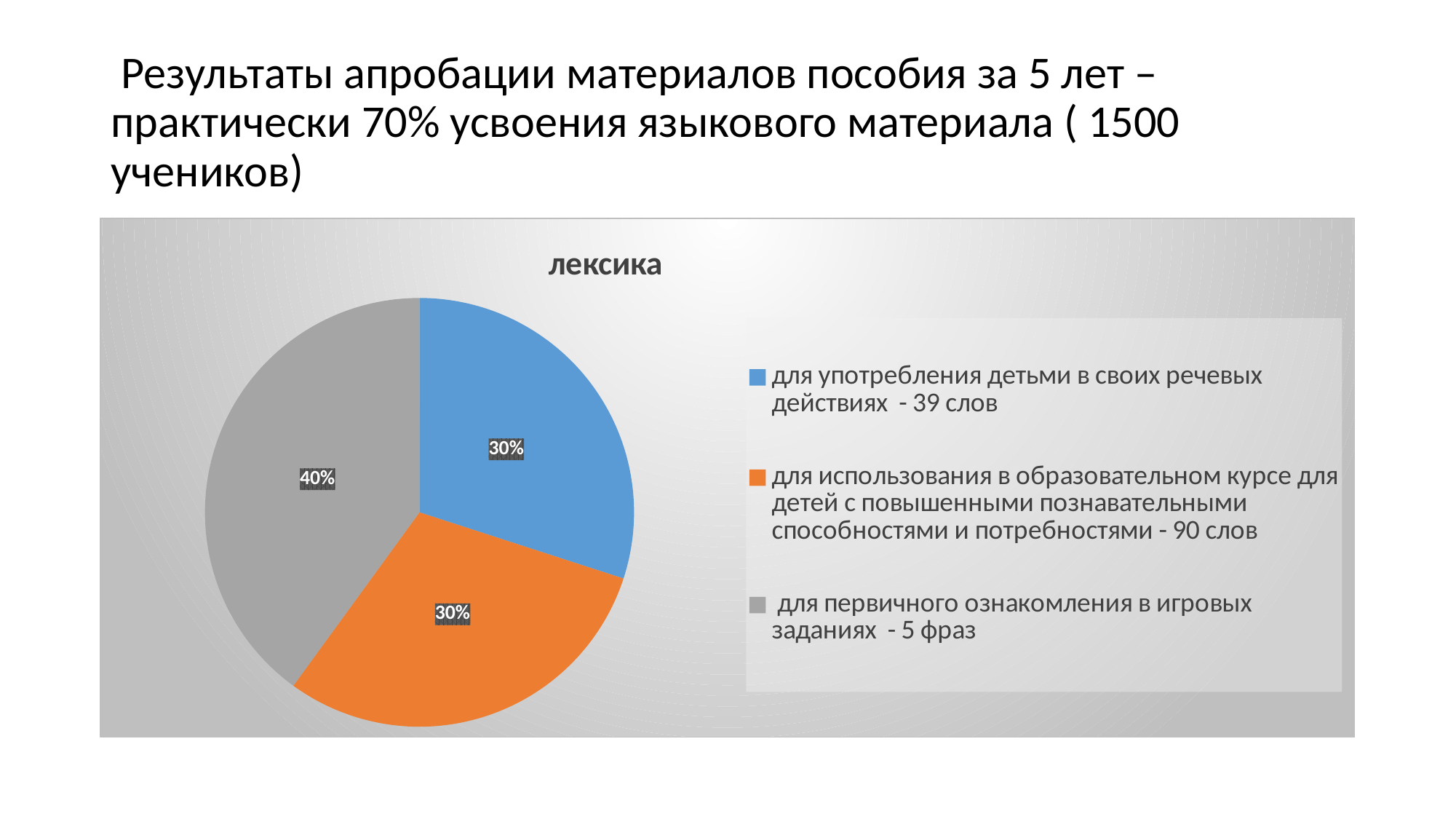

# Результаты апробации материалов пособия за 5 лет – практически 70% усвоения языкового материала ( 1500 учеников)

### Chart:

| Category | лексика |
|---|---|
| для употребления детьми в своих речевых действиях  - 39 слов | 30.0 |
| для использования в образовательном курсе для детей с повышенными познавательными способностями и потребностями - 90 слов | 30.0 |
|  для первичного ознакомления в игровых заданиях  - 5 фраз | 40.0 |